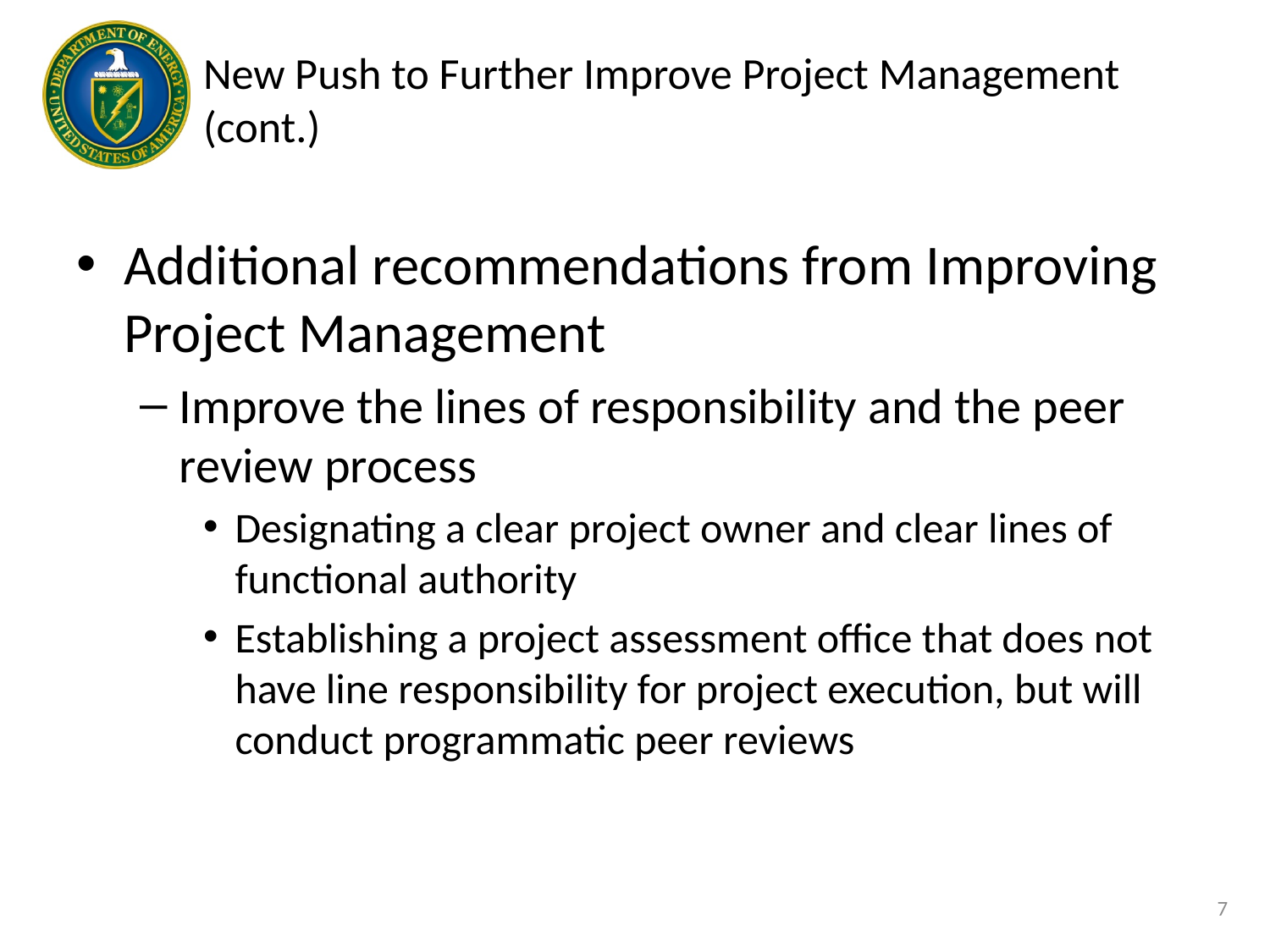

7
# New Push to Further Improve Project Management (cont.)
Additional recommendations from Improving Project Management
Improve the lines of responsibility and the peer review process
Designating a clear project owner and clear lines of functional authority
Establishing a project assessment office that does not have line responsibility for project execution, but will conduct programmatic peer reviews